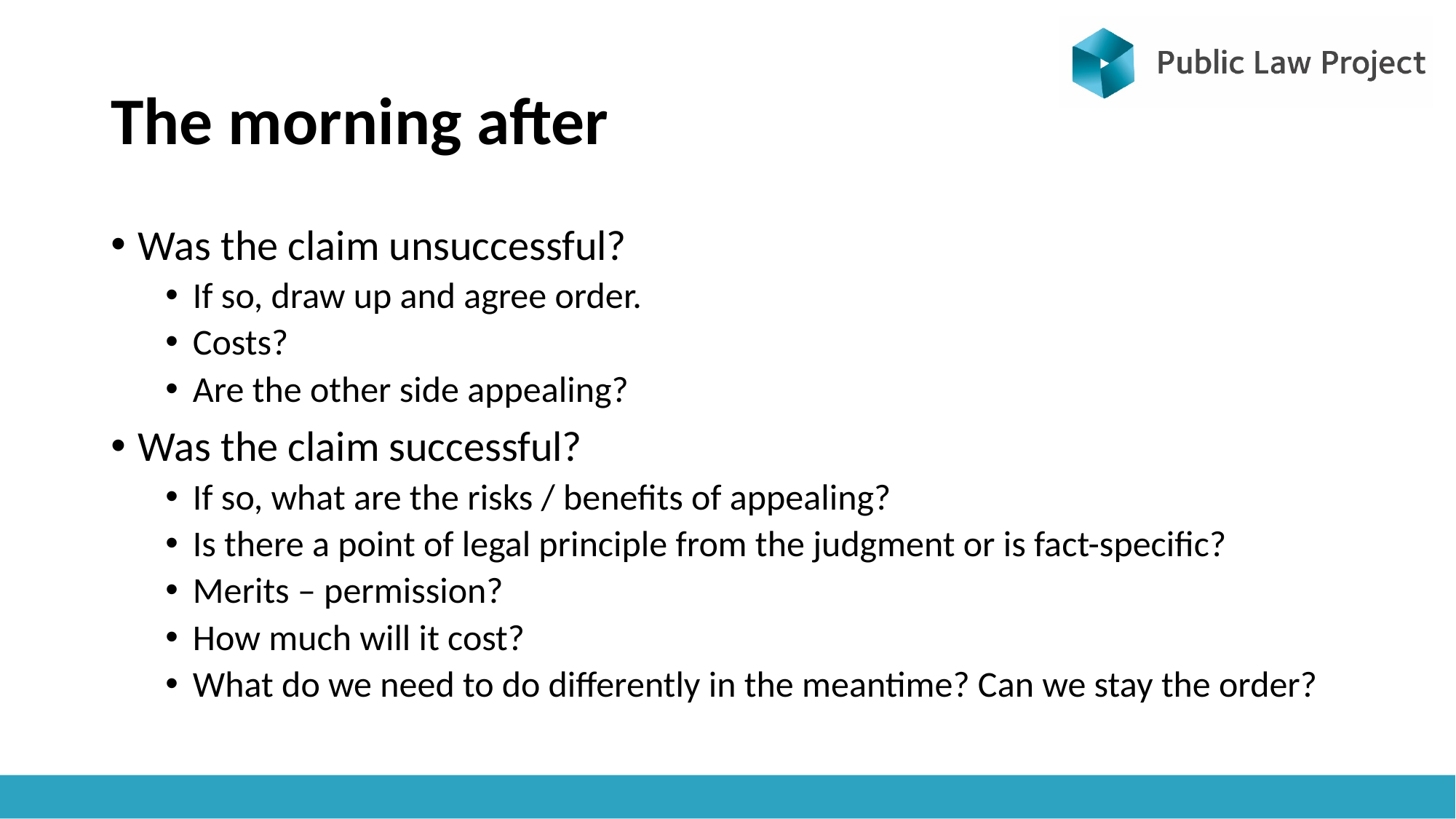

# The morning after
Was the claim unsuccessful?
If so, draw up and agree order.
Costs?
Are the other side appealing?
Was the claim successful?
If so, what are the risks / benefits of appealing?
Is there a point of legal principle from the judgment or is fact-specific?
Merits – permission?
How much will it cost?
What do we need to do differently in the meantime? Can we stay the order?